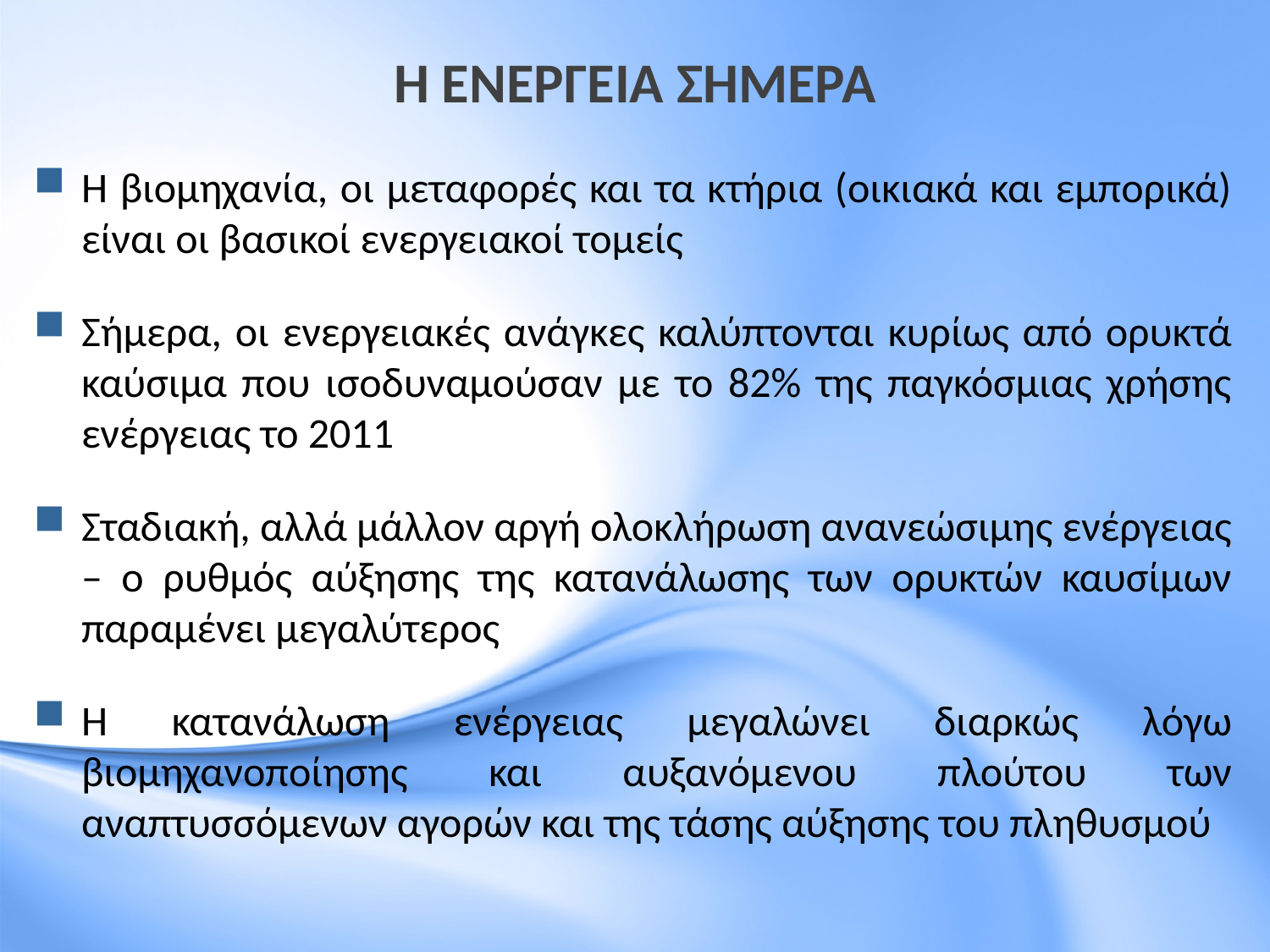

# Η ΕΝΕΡΓΕΙΑ ΣΗΜΕΡΑ
Η βιομηχανία, οι μεταφορές και τα κτήρια (οικιακά και εμπορικά) είναι οι βασικοί ενεργειακοί τομείς
Σήμερα, οι ενεργειακές ανάγκες καλύπτονται κυρίως από ορυκτά καύσιμα που ισοδυναμούσαν με το 82% της παγκόσμιας χρήσης ενέργειας το 2011
Σταδιακή, αλλά μάλλον αργή ολοκλήρωση ανανεώσιμης ενέργειας – ο ρυθμός αύξησης της κατανάλωσης των ορυκτών καυσίμων παραμένει μεγαλύτερος
Η κατανάλωση ενέργειας μεγαλώνει διαρκώς λόγω βιομηχανοποίησης και αυξανόμενου πλούτου των αναπτυσσόμενων αγορών και της τάσης αύξησης του πληθυσμού